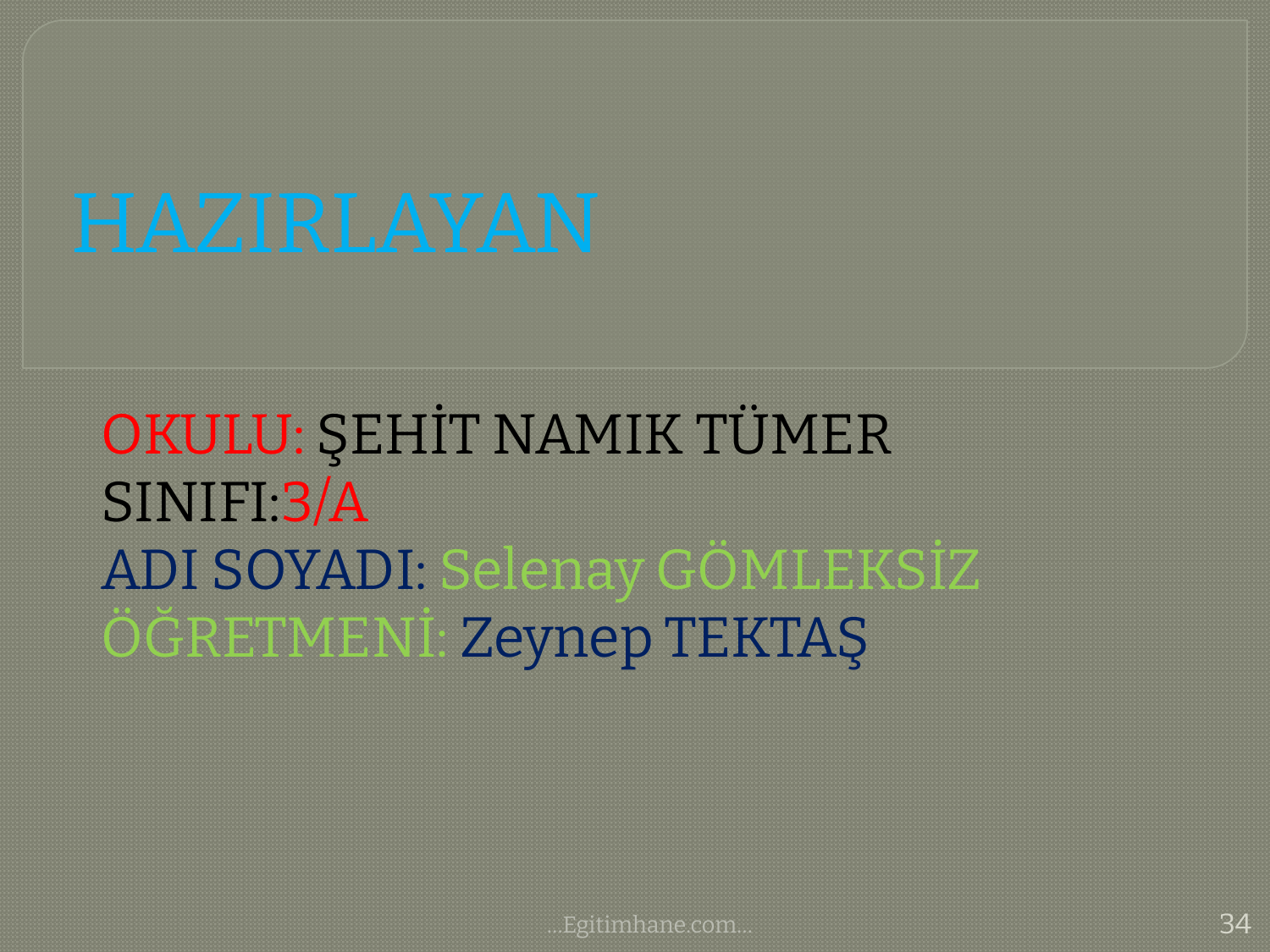

# HAZIRLAYAN
OKULU: ŞEHİT NAMIK TÜMER
SINIFI:3/A
ADI SOYADI: Selenay GÖMLEKSİZ
ÖĞRETMENİ: Zeynep TEKTAŞ

…Egitimhane.com…
34